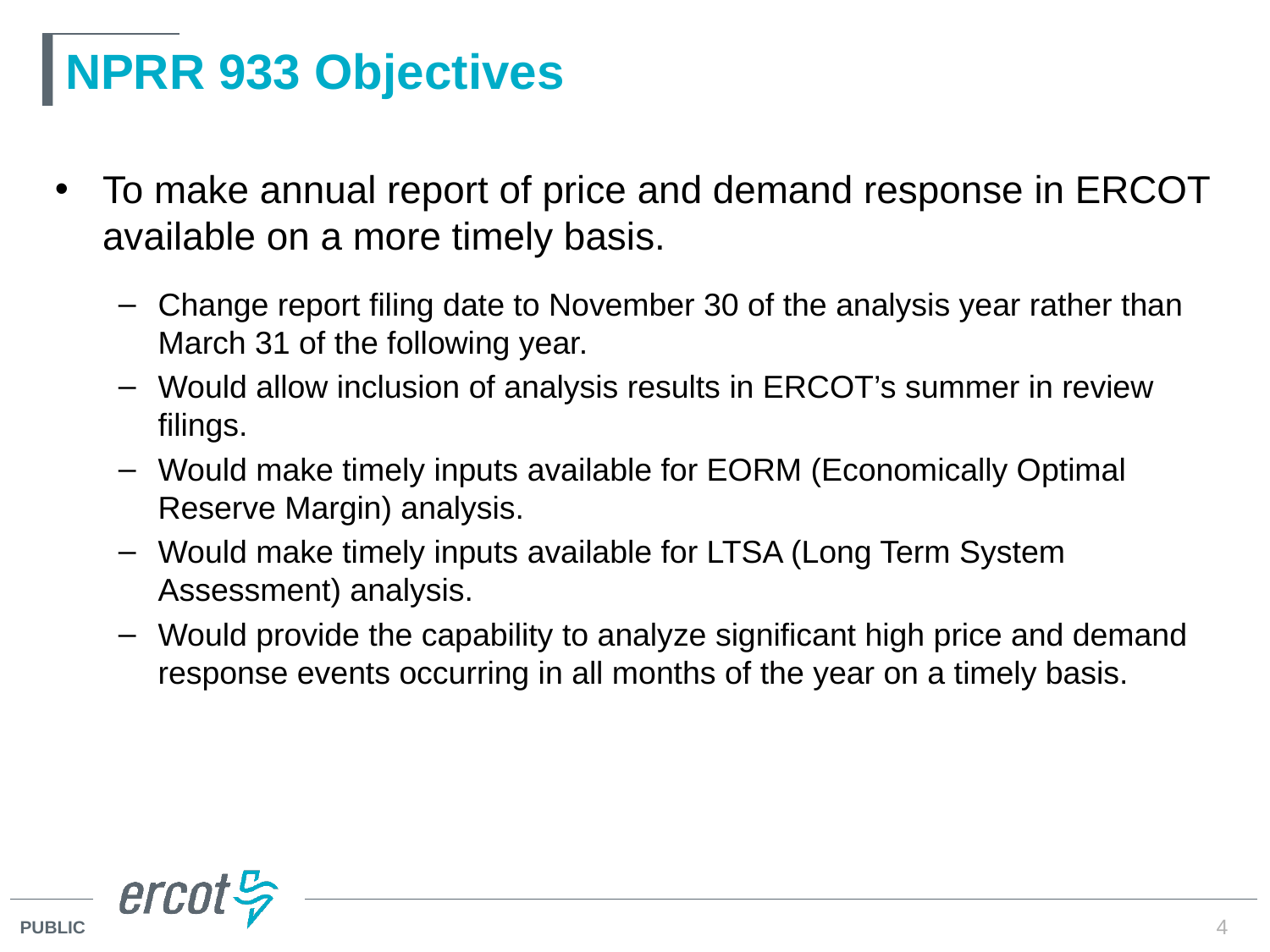

# NPRR 933 Objectives
To make annual report of price and demand response in ERCOT available on a more timely basis.

Change report filing date to November 30 of the analysis year rather than March 31 of the following year.
Would allow inclusion of analysis results in ERCOT’s summer in review filings.
Would make timely inputs available for EORM (Economically Optimal Reserve Margin) analysis.
Would make timely inputs available for LTSA (Long Term System Assessment) analysis.
Would provide the capability to analyze significant high price and demand response events occurring in all months of the year on a timely basis.

4